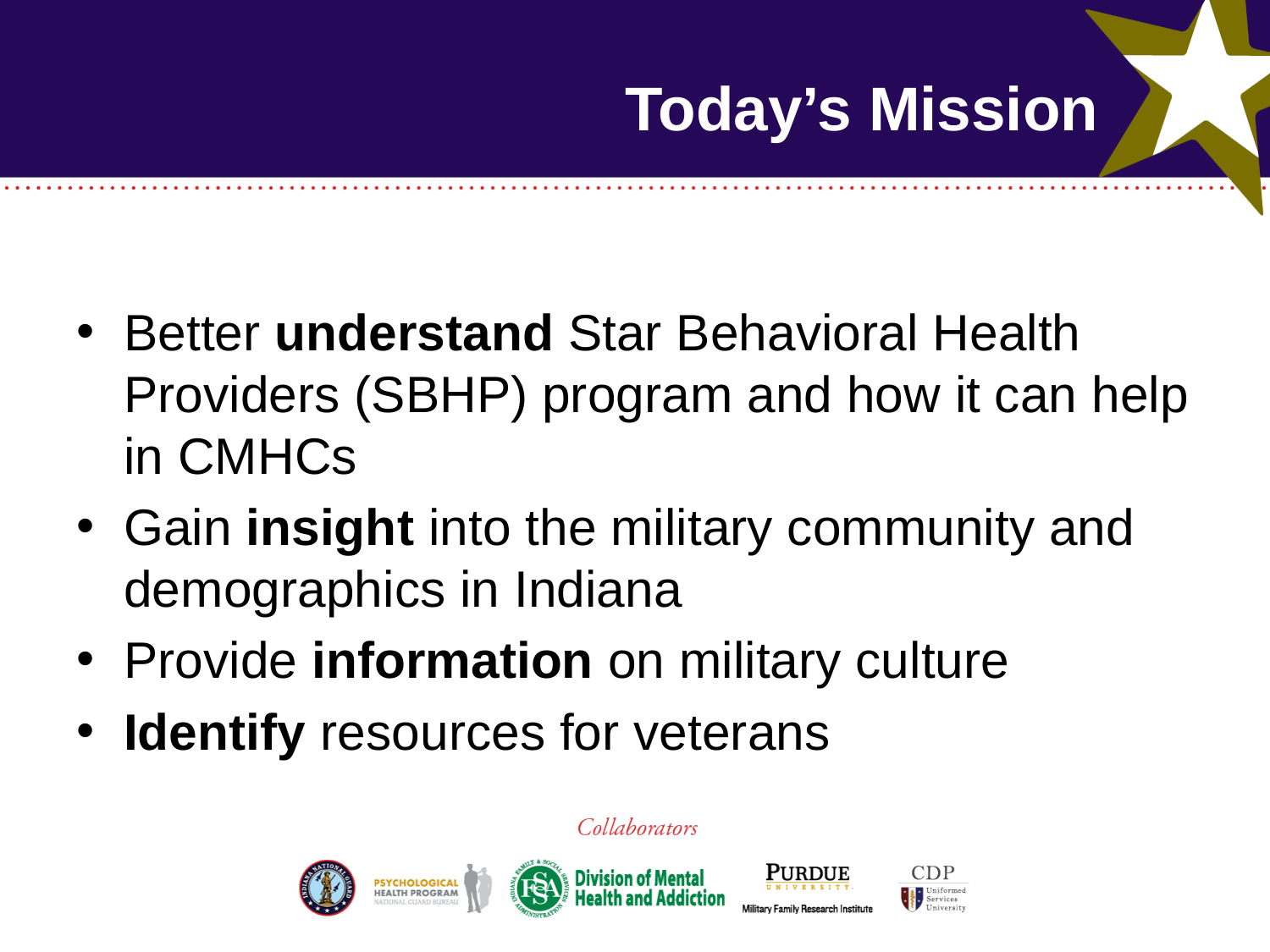

# Today’s Mission

Better understand Star Behavioral Health Providers (SBHP) program and how it can help in CMHCs
Gain insight into the military community and demographics in Indiana
Provide information on military culture
Identify resources for veterans